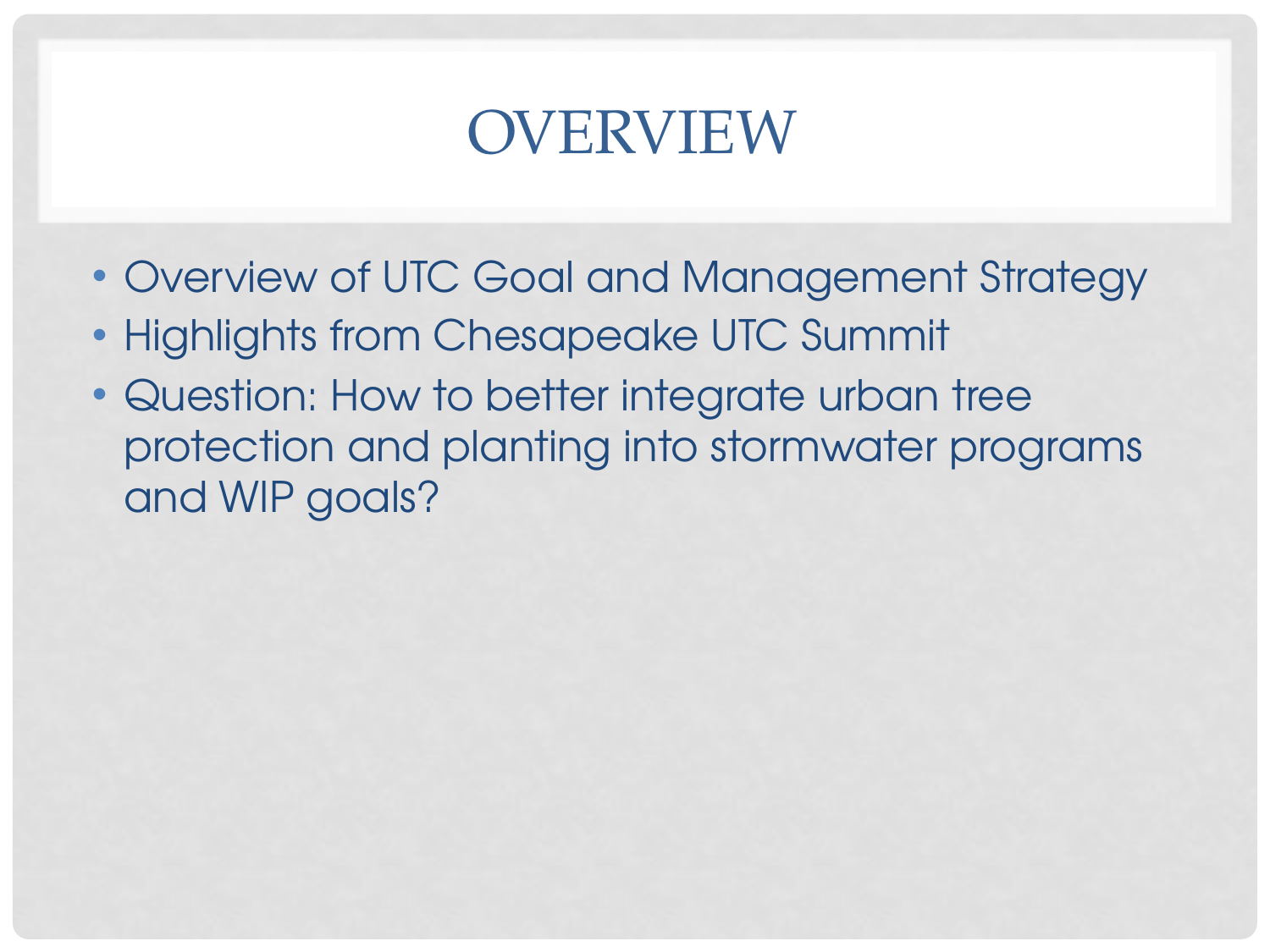

# Overview
Overview of UTC Goal and Management Strategy
Highlights from Chesapeake UTC Summit
Question: How to better integrate urban tree protection and planting into stormwater programs and WIP goals?